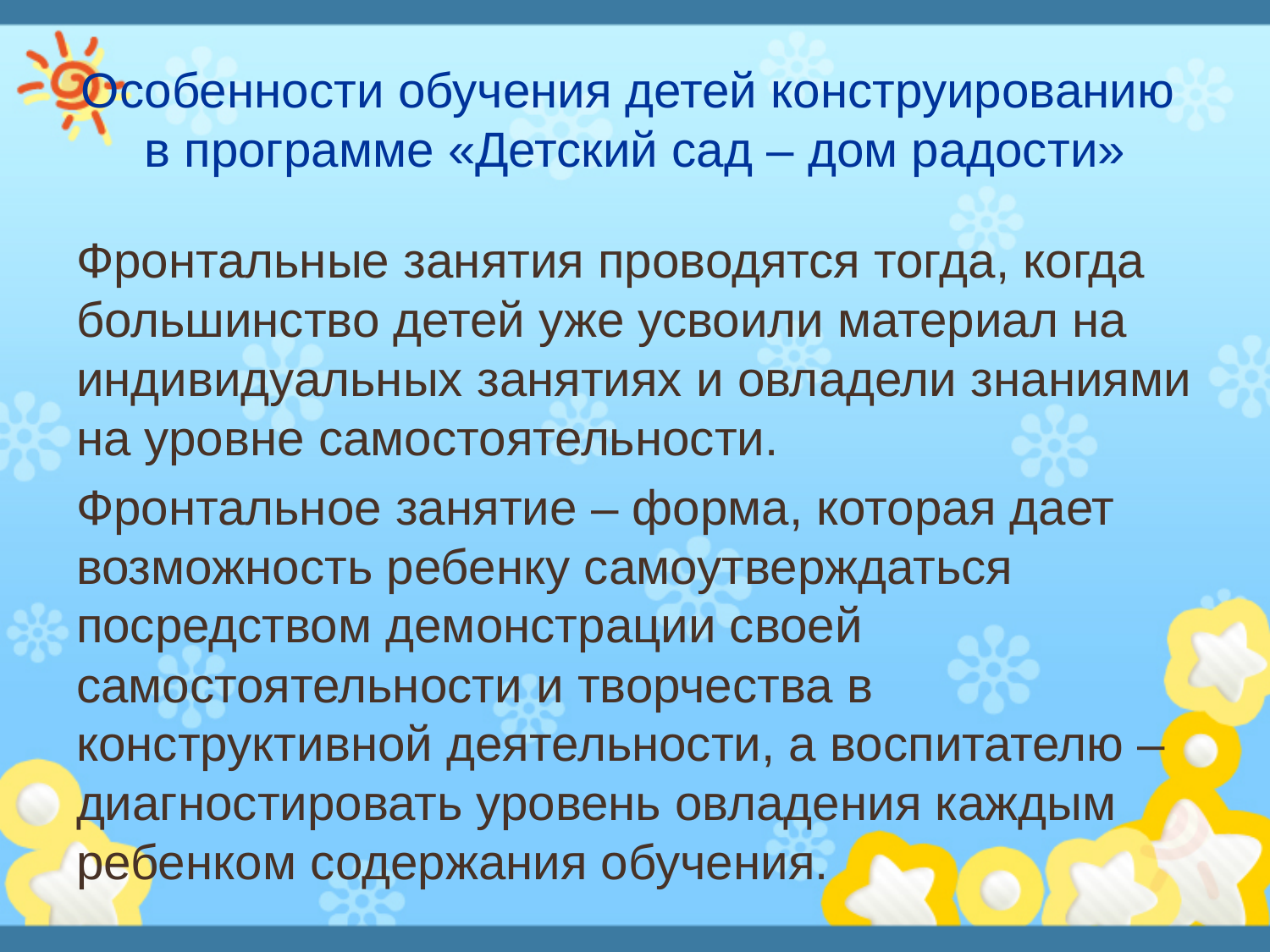

# Особенности обучения детей конструированию в программе «Детский сад – дом радости»
Фронтальные занятия проводятся тогда, когда большинство детей уже усвоили материал на индивидуальных занятиях и овладели знаниями на уровне самостоятельности.
Фронтальное занятие – форма, которая дает возможность ребенку самоутверждаться посредством демонстрации своей самостоятельности и творчества в конструктивной деятельности, а воспитателю – диагностировать уровень овладения каждым ребенком содержания обучения.